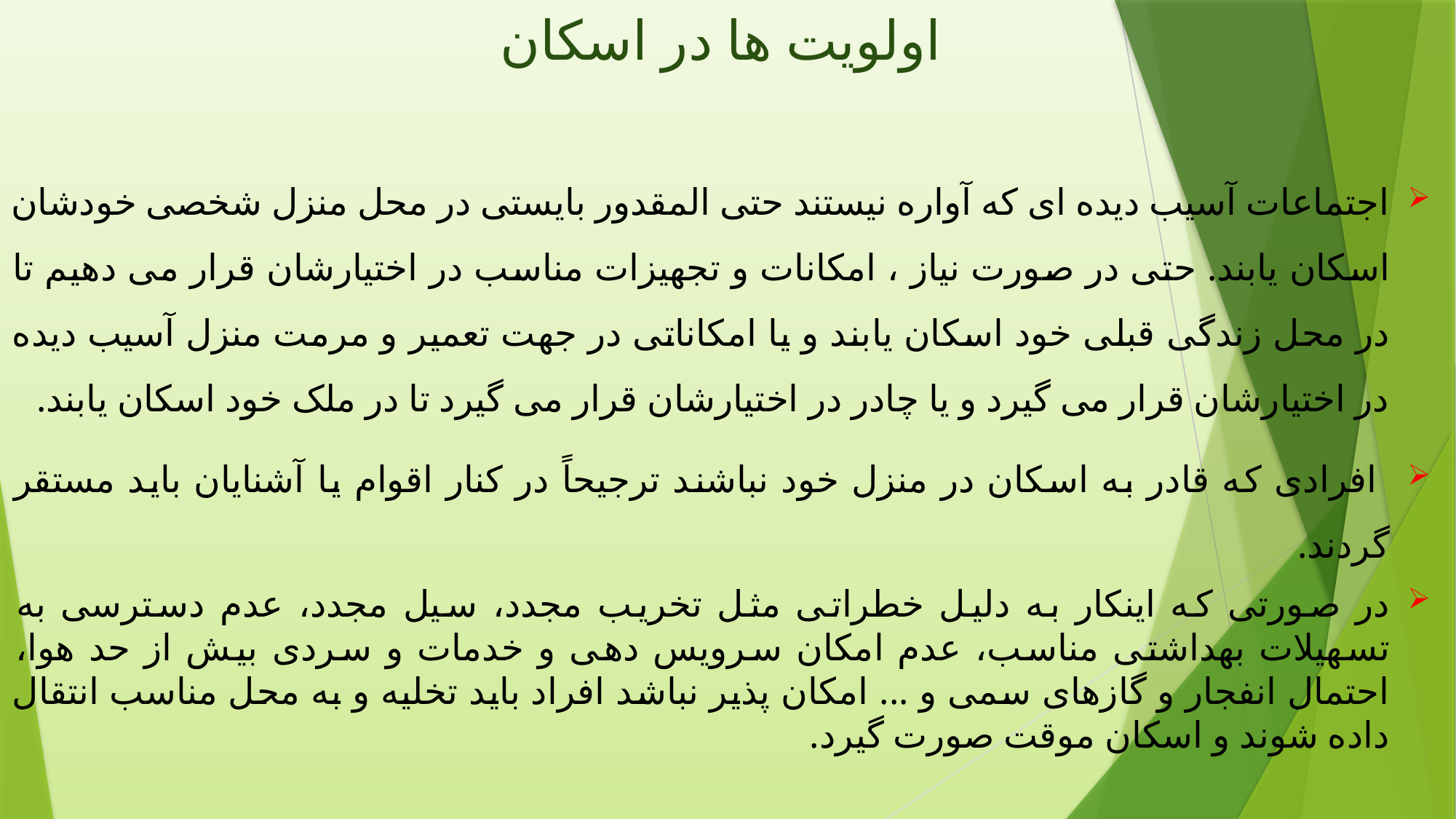

# اولویت ها در اسکان
اجتماعات آسیب دیده ای که آواره نیستند حتی المقدور بایستی در محل منزل شخصی خودشان اسکان یابند. حتی در صورت نیاز ، امکانات و تجهیزات مناسب در اختیارشان قرار می دهیم تا در محل زندگی قبلی خود اسکان یابند و یا امکاناتی در جهت تعمیر و مرمت منزل آسیب دیده در اختیارشان قرار می گیرد و یا چادر در اختیارشان قرار می گیرد تا در ملک خود اسکان یابند.
 افرادی که قادر به اسکان در منزل خود نباشند ترجیحاً در کنار اقوام یا آشنایان باید مستقر گردند.
در صورتی که اینکار به دلیل خطراتی مثل تخریب مجدد، سیل مجدد، عدم دسترسی به تسهیلات بهداشتی مناسب، عدم امکان سرویس دهی و خدمات و سردی بیش از حد هوا، احتمال انفجار و گازهای سمی و ... امکان پذیر نباشد افراد باید تخلیه و به محل مناسب انتقال داده شوند و اسکان موقت صورت گیرد.